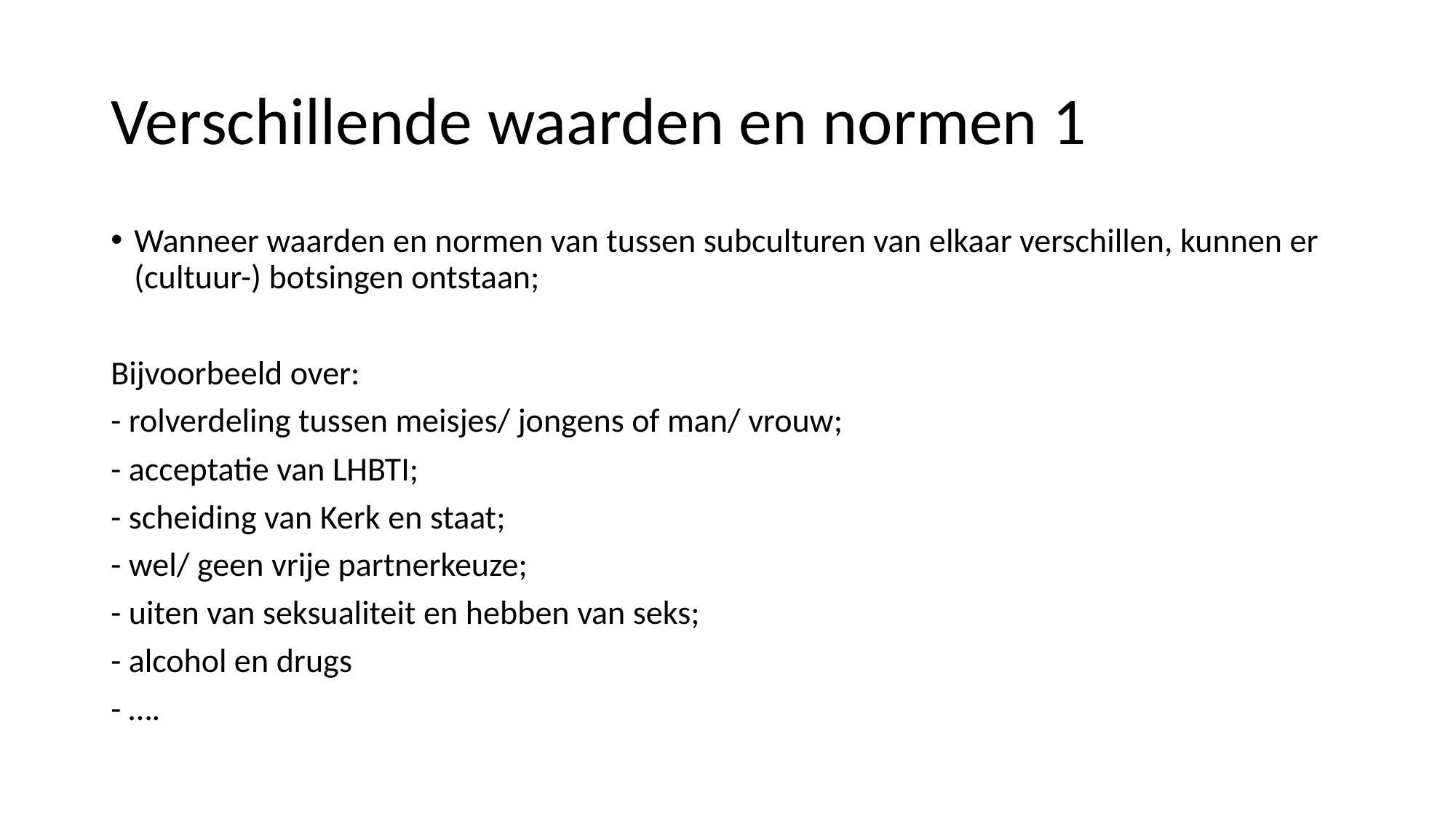

# Verschillende waarden en normen 1
Wanneer waarden en normen van tussen subculturen van elkaar verschillen, kunnen er (cultuur-) botsingen ontstaan;

Bijvoorbeeld over:
- rolverdeling tussen meisjes/ jongens of man/ vrouw;
- acceptatie van LHBTI;
- scheiding van Kerk en staat;
- wel/ geen vrije partnerkeuze;
- uiten van seksualiteit en hebben van seks;
- alcohol en drugs
- ….